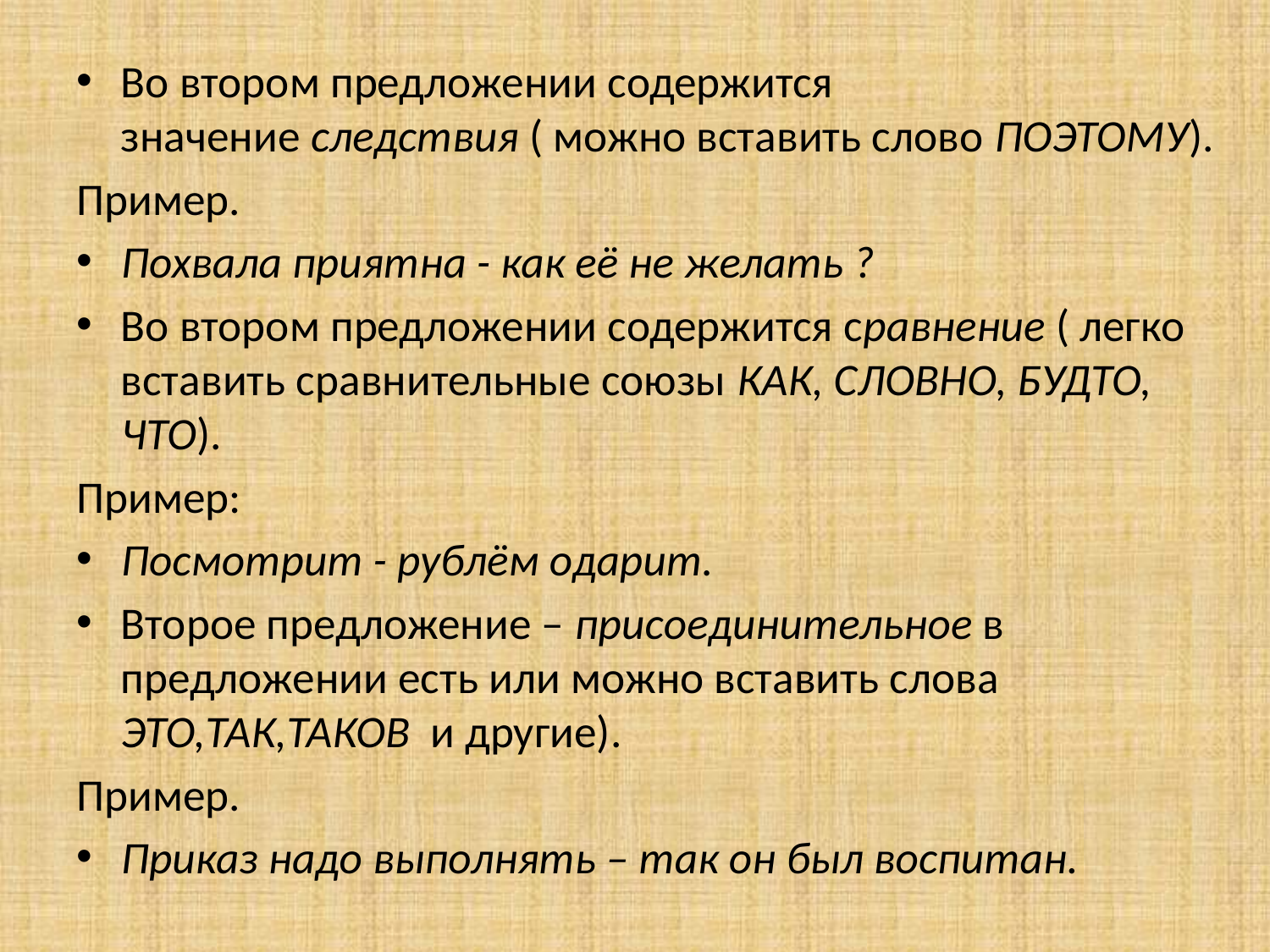

Во втором предложении содержится значение следствия ( можно вставить слово ПОЭТОМУ).
Пример.
Похвала приятна - как её не желать ?
Во втором предложении содержится сравнение ( легко вставить сравнительные союзы КАК, СЛОВНО, БУДТО, ЧТО).
Пример:
Посмотрит - рублём одарит.
Второе предложение – присоединительное в предложении есть или можно вставить слова ЭТО,ТАК,ТАКОВ  и другие).
Пример.
Приказ надо выполнять – так он был воспитан.